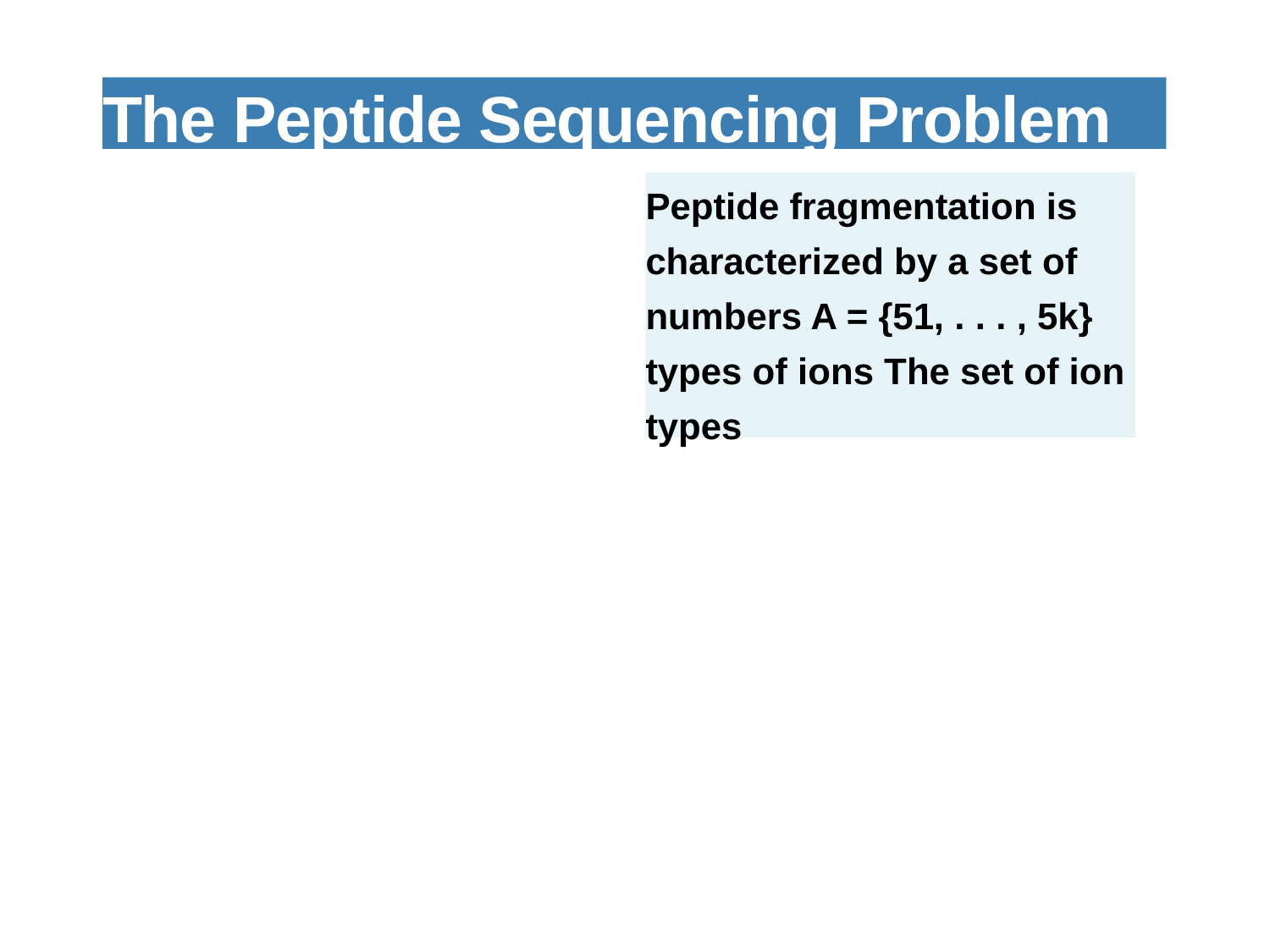

The Peptide Sequencing Problem
Peptide fragmentation is characterized by a set of numbers A = {51, . . . , 5k} types of ions The set of ion types